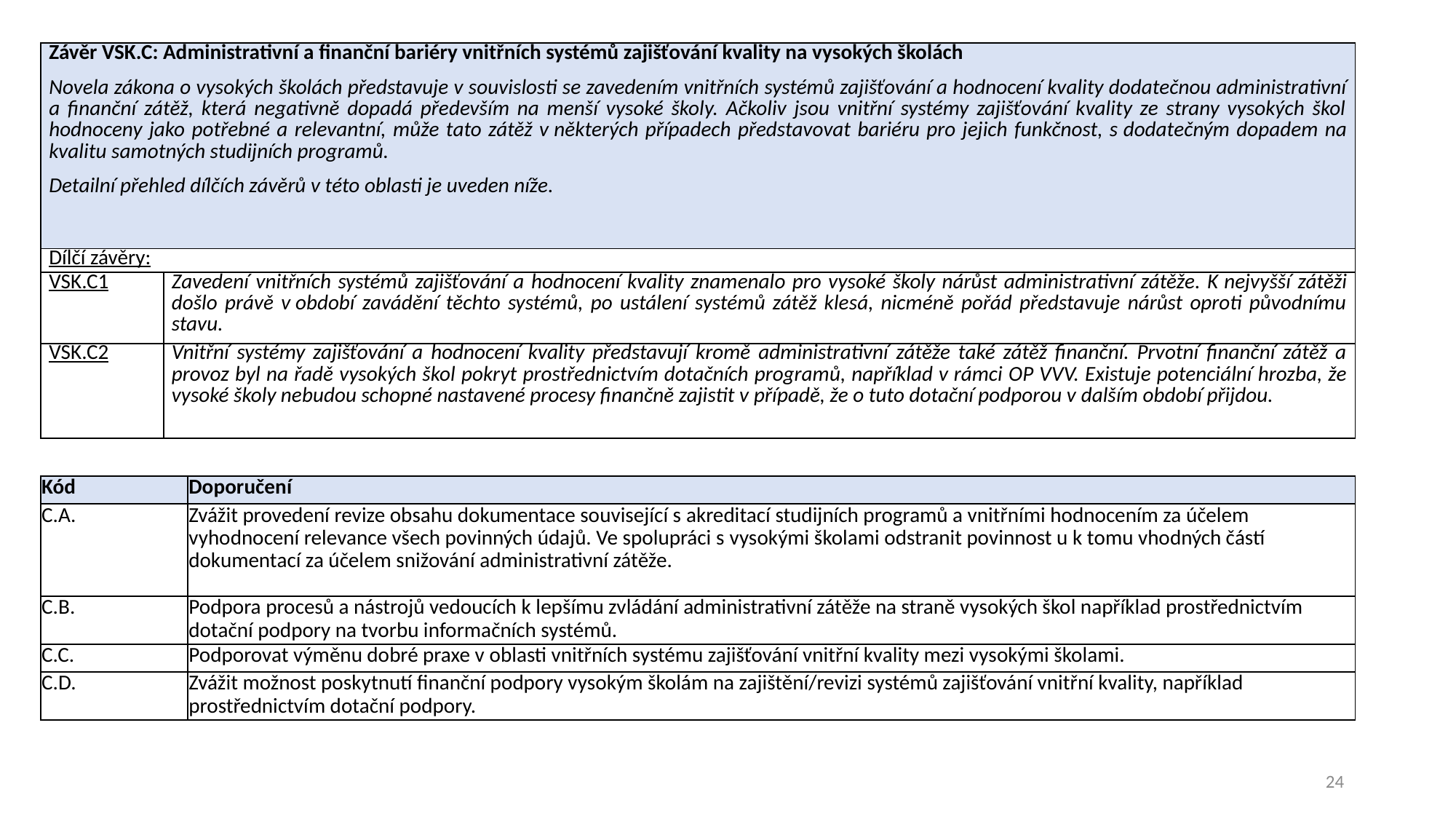

| Závěr VSK.C: Administrativní a finanční bariéry vnitřních systémů zajišťování kvality na vysokých školách Novela zákona o vysokých školách představuje v souvislosti se zavedením vnitřních systémů zajišťování a hodnocení kvality dodatečnou administrativní a finanční zátěž, která negativně dopadá především na menší vysoké školy. Ačkoliv jsou vnitřní systémy zajišťování kvality ze strany vysokých škol hodnoceny jako potřebné a relevantní, může tato zátěž v některých případech představovat bariéru pro jejich funkčnost, s dodatečným dopadem na kvalitu samotných studijních programů. Detailní přehled dílčích závěrů v této oblasti je uveden níže. |  |
| --- | --- |
| Dílčí závěry: |  |
| VSK.C1 | Zavedení vnitřních systémů zajišťování a hodnocení kvality znamenalo pro vysoké školy nárůst administrativní zátěže. K nejvyšší zátěži došlo právě v období zavádění těchto systémů, po ustálení systémů zátěž klesá, nicméně pořád představuje nárůst oproti původnímu stavu. |
| VSK.C2 | Vnitřní systémy zajišťování a hodnocení kvality představují kromě administrativní zátěže také zátěž finanční. Prvotní finanční zátěž a provoz byl na řadě vysokých škol pokryt prostřednictvím dotačních programů, například v rámci OP VVV. Existuje potenciální hrozba, že vysoké školy nebudou schopné nastavené procesy finančně zajistit v případě, že o tuto dotační podporou v dalším období přijdou. |
| Kód | Doporučení |
| --- | --- |
| C.A. | Zvážit provedení revize obsahu dokumentace související s akreditací studijních programů a vnitřními hodnocením za účelem vyhodnocení relevance všech povinných údajů. Ve spolupráci s vysokými školami odstranit povinnost u k tomu vhodných částí dokumentací za účelem snižování administrativní zátěže. |
| C.B. | Podpora procesů a nástrojů vedoucích k lepšímu zvládání administrativní zátěže na straně vysokých škol například prostřednictvím dotační podpory na tvorbu informačních systémů. |
| C.C. | Podporovat výměnu dobré praxe v oblasti vnitřních systému zajišťování vnitřní kvality mezi vysokými školami. |
| C.D. | Zvážit možnost poskytnutí finanční podpory vysokým školám na zajištění/revizi systémů zajišťování vnitřní kvality, například prostřednictvím dotační podpory. |
24